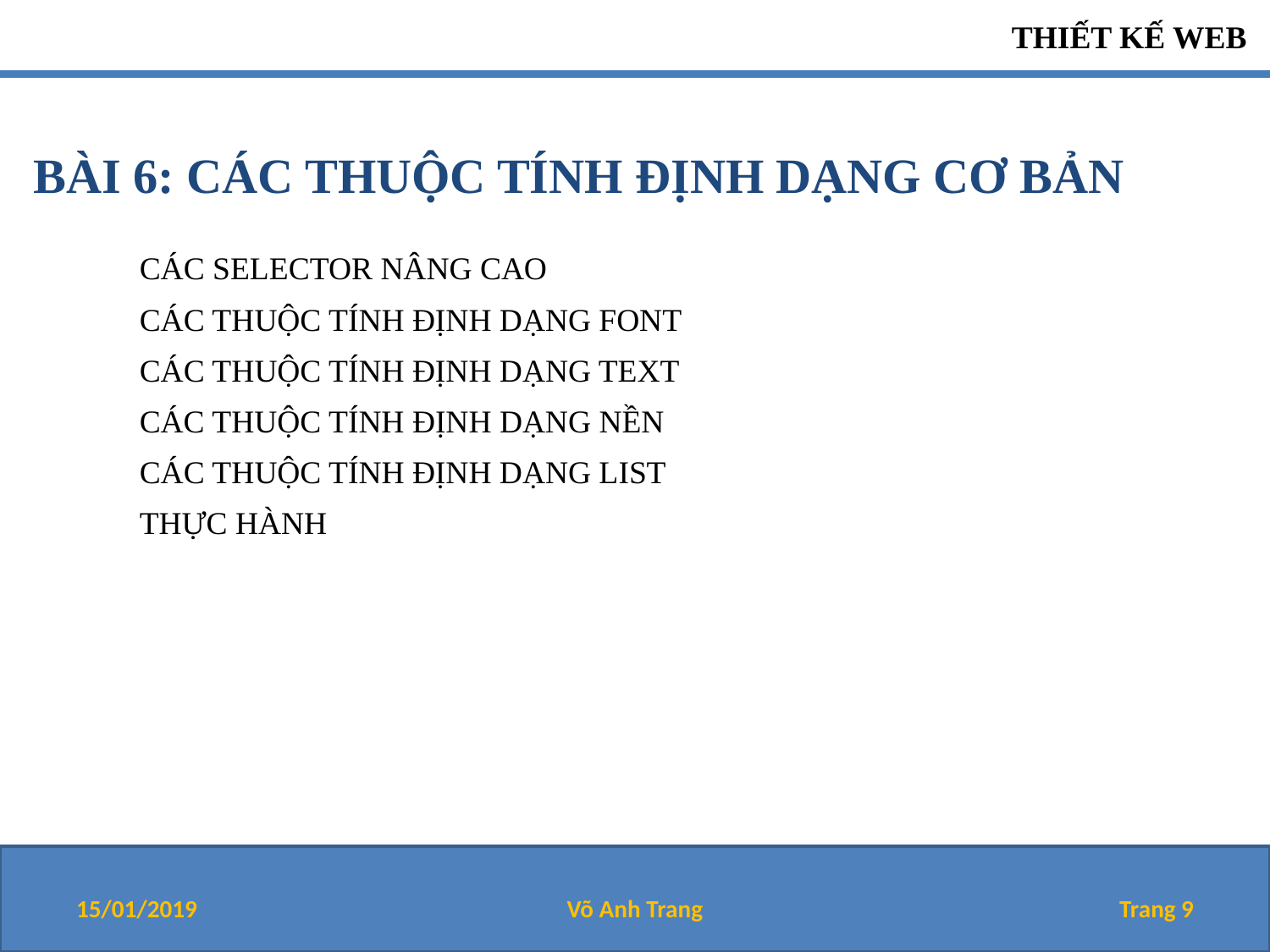

BÀI 6: CÁC THUỘC TÍNH ĐỊNH DẠNG CƠ BẢN
CÁC SELECTOR NÂNG CAO
CÁC THUỘC TÍNH ĐỊNH DẠNG FONT
CÁC THUỘC TÍNH ĐỊNH DẠNG TEXT
CÁC THUỘC TÍNH ĐỊNH DẠNG NỀN
CÁC THUỘC TÍNH ĐỊNH DẠNG LIST
THỰC HÀNH
15/01/2019
Võ Anh Trang
Trang 9